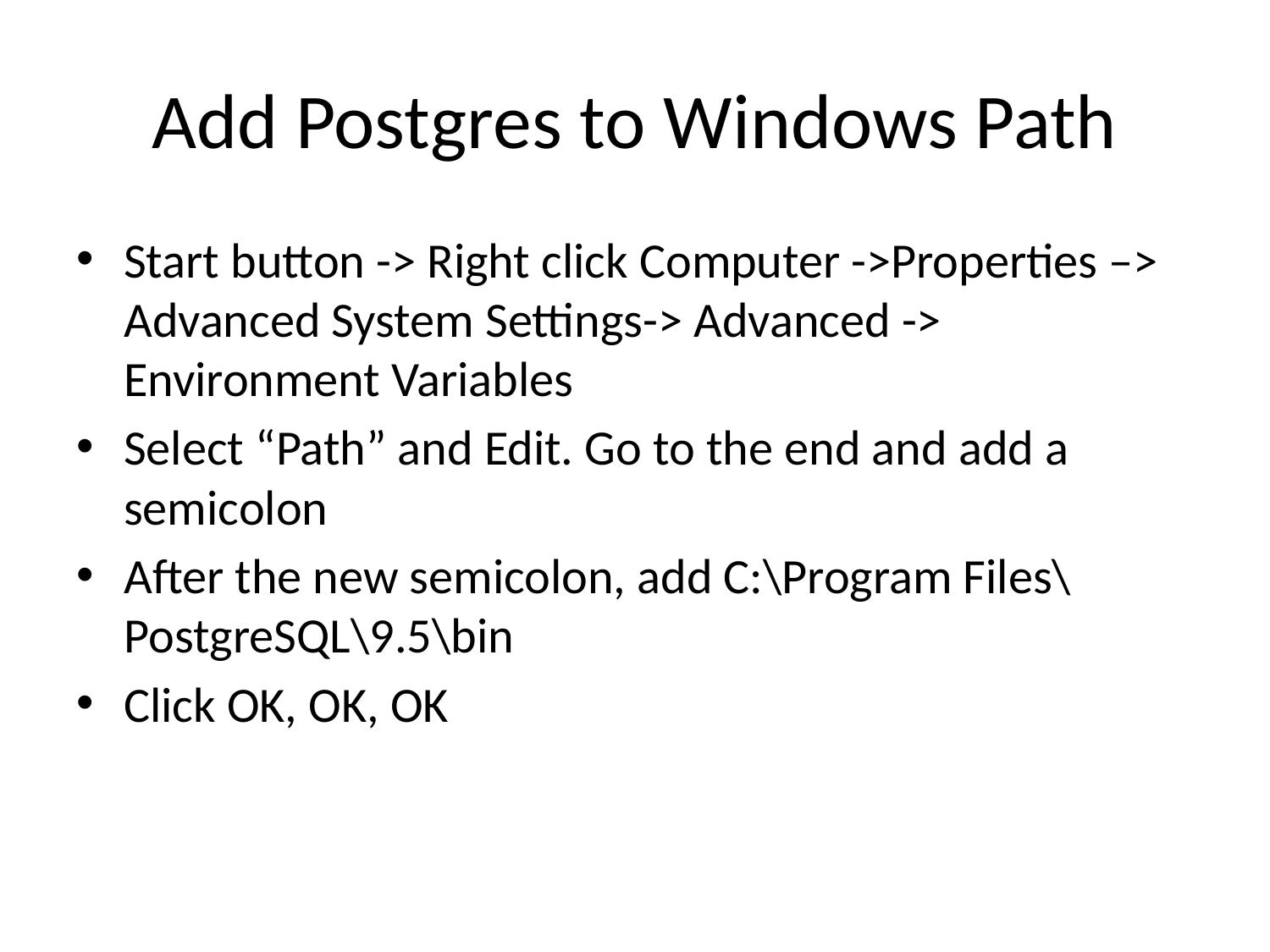

# Add Postgres to Windows Path
Start button -> Right click Computer ->Properties –> Advanced System Settings-> Advanced -> Environment Variables
Select “Path” and Edit. Go to the end and add a semicolon
After the new semicolon, add C:\Program Files\PostgreSQL\9.5\bin
Click OK, OK, OK